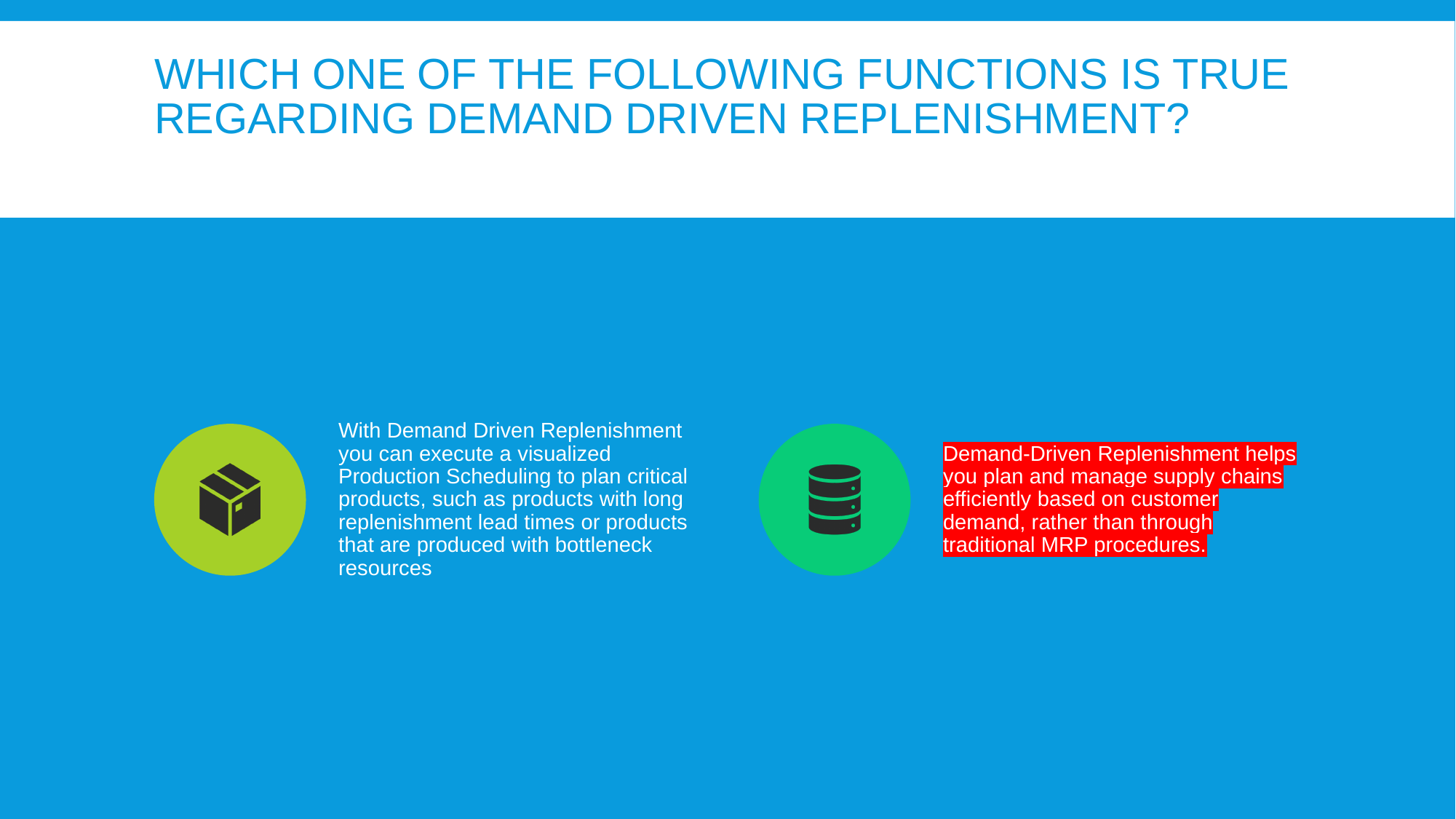

# Which one of the following functions is true regarding Demand Driven Replenishment?
With Demand Driven Replenishment you can execute a visualized Production Scheduling to plan critical products, such as products with long replenishment lead times or products that are produced with bottleneck resources
Demand-Driven Replenishment helps you plan and manage supply chains efficiently based on customer demand, rather than through traditional MRP procedures.